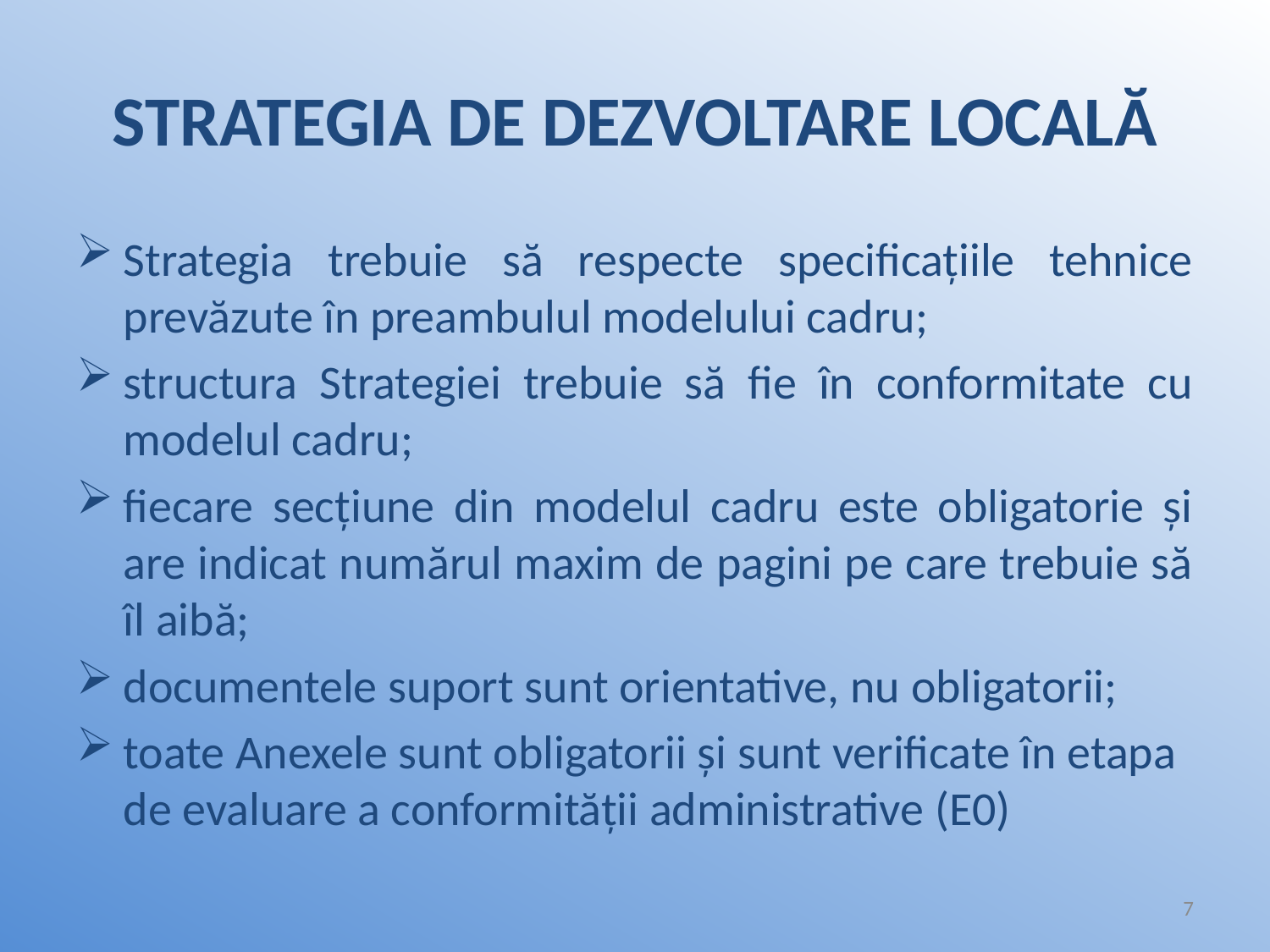

# STRATEGIA DE DEZVOLTARE LOCALĂ
Strategia trebuie să respecte specificațiile tehnice prevăzute în preambulul modelului cadru;
structura Strategiei trebuie să fie în conformitate cu modelul cadru;
fiecare secțiune din modelul cadru este obligatorie și are indicat numărul maxim de pagini pe care trebuie să îl aibă;
documentele suport sunt orientative, nu obligatorii;
toate Anexele sunt obligatorii și sunt verificate în etapa de evaluare a conformității administrative (E0)

7